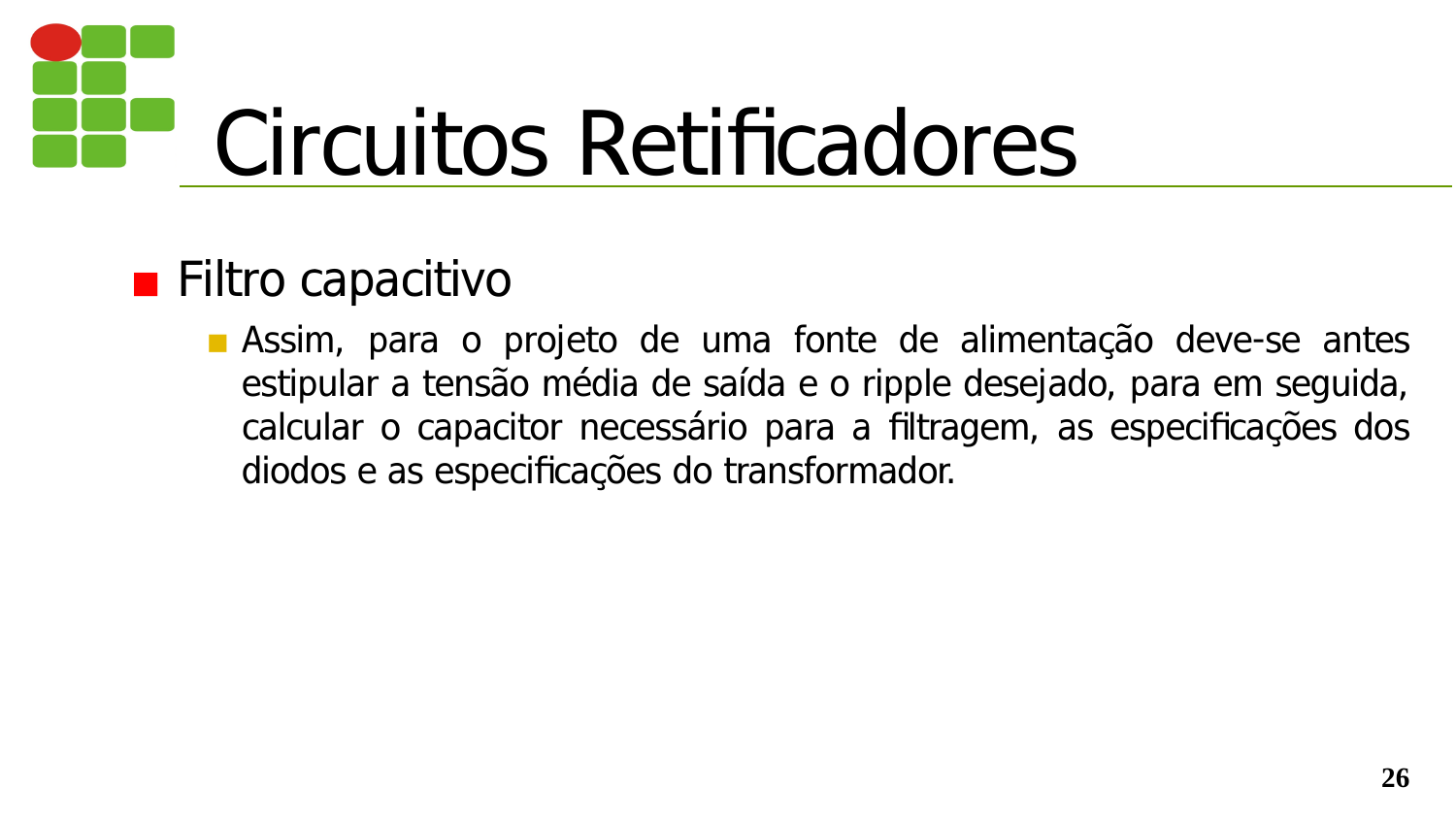

# Circuitos Retificadores
Filtro capacitivo
Assim, para o projeto de uma fonte de alimentação deve-se antes estipular a tensão média de saída e o ripple desejado, para em seguida, calcular o capacitor necessário para a filtragem, as especificações dos diodos e as especificações do transformador.
26